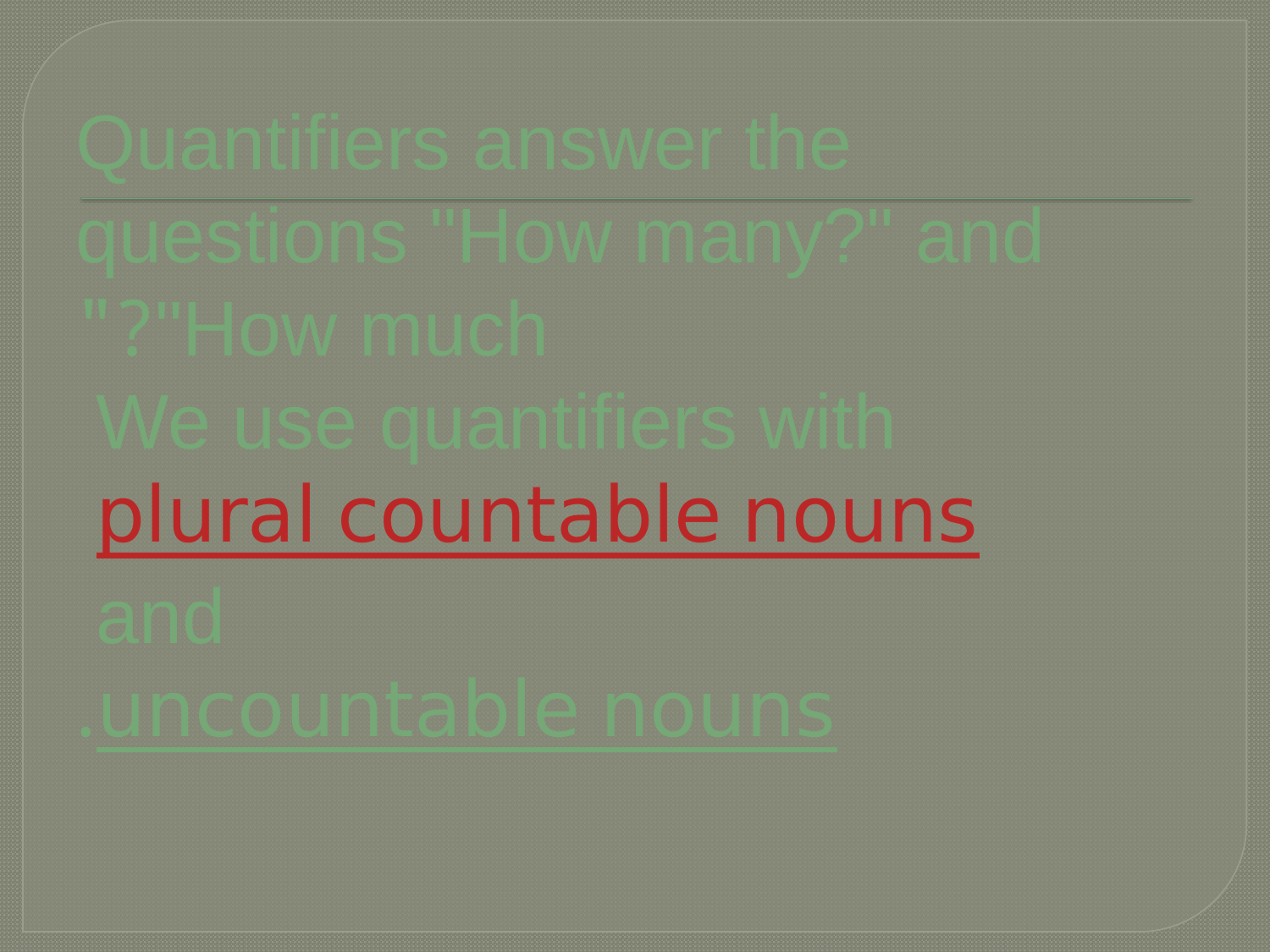

Quantifiers answer the questions "How many?" and "How much?"
	We use quantifiers with
 plural countable nouns
and
uncountable nouns.